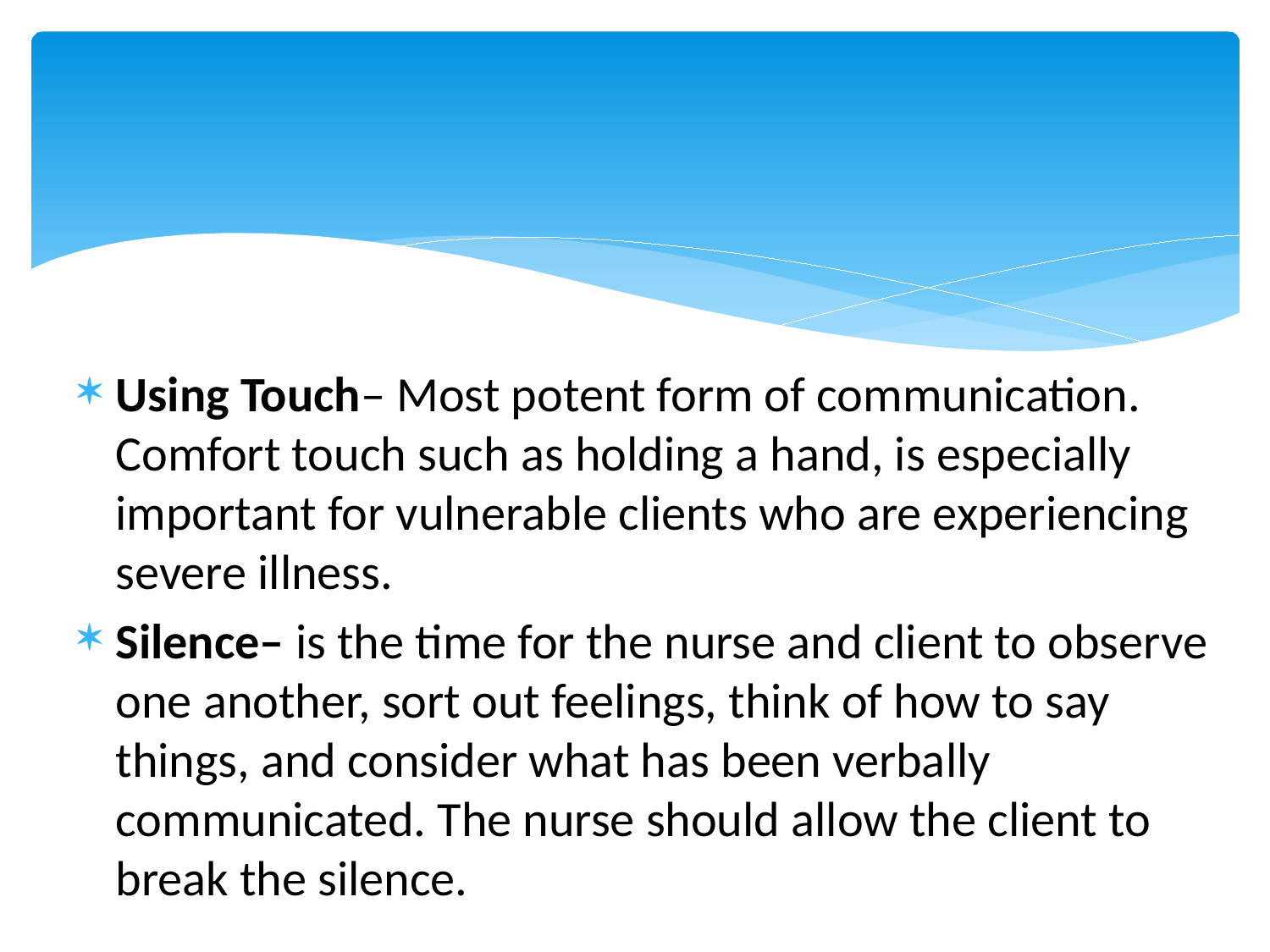

Using Touch– Most potent form of communication. Comfort touch such as holding a hand, is especially important for vulnerable clients who are experiencing severe illness.
Silence– is the time for the nurse and client to observe one another, sort out feelings, think of how to say things, and consider what has been verbally communicated. The nurse should allow the client to break the silence.